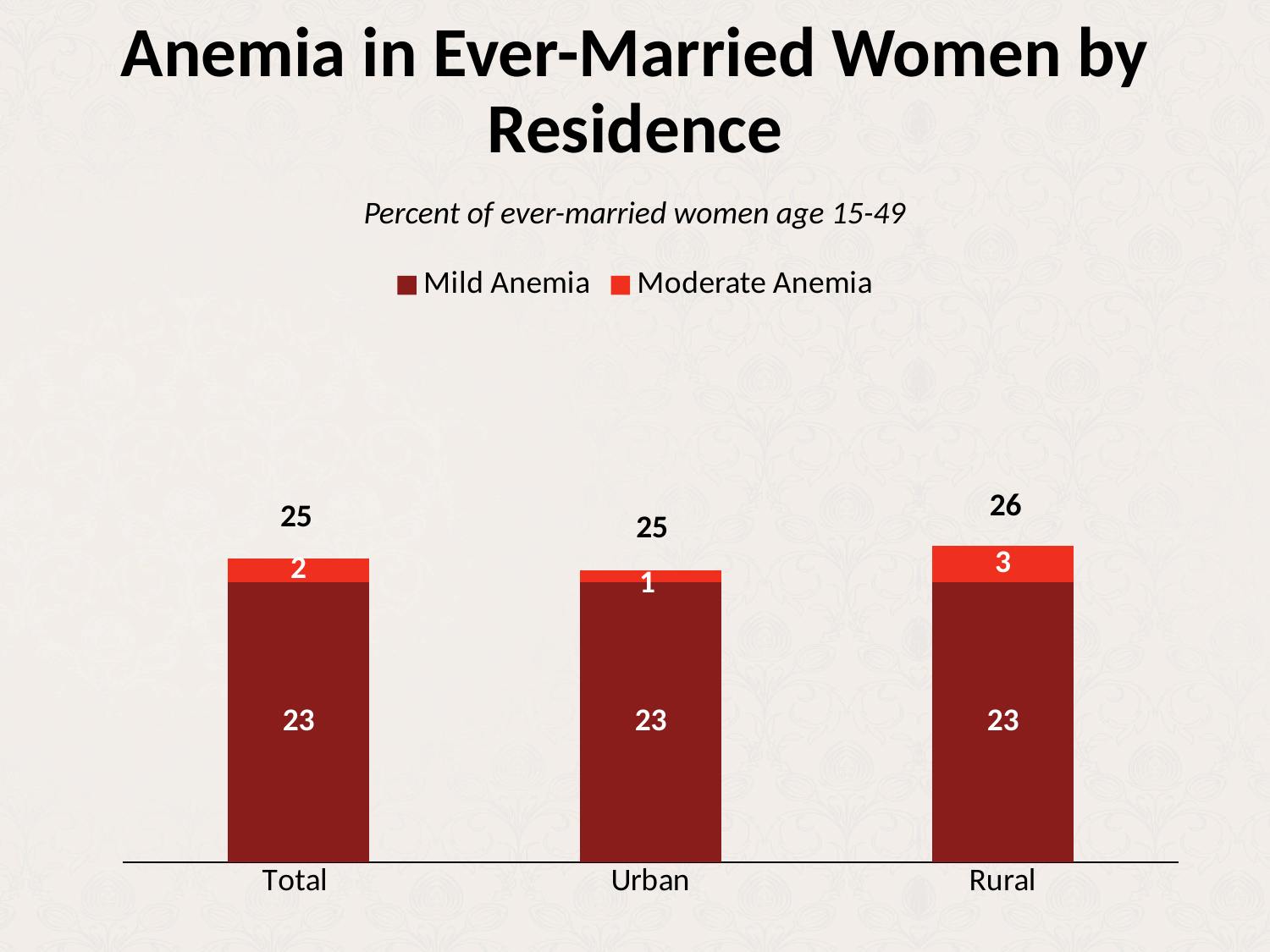

# Anemia in Ever-Married Women by Residence
Percent of ever-married women age 15-49

### Chart

| Category | Mild Anemia | Moderate Anemia |
|---|---|---|
| Total  | 23.0 | 2.0 |
| Urban | 23.0 | 1.0 |
| Rural | 23.0 | 3.0 |